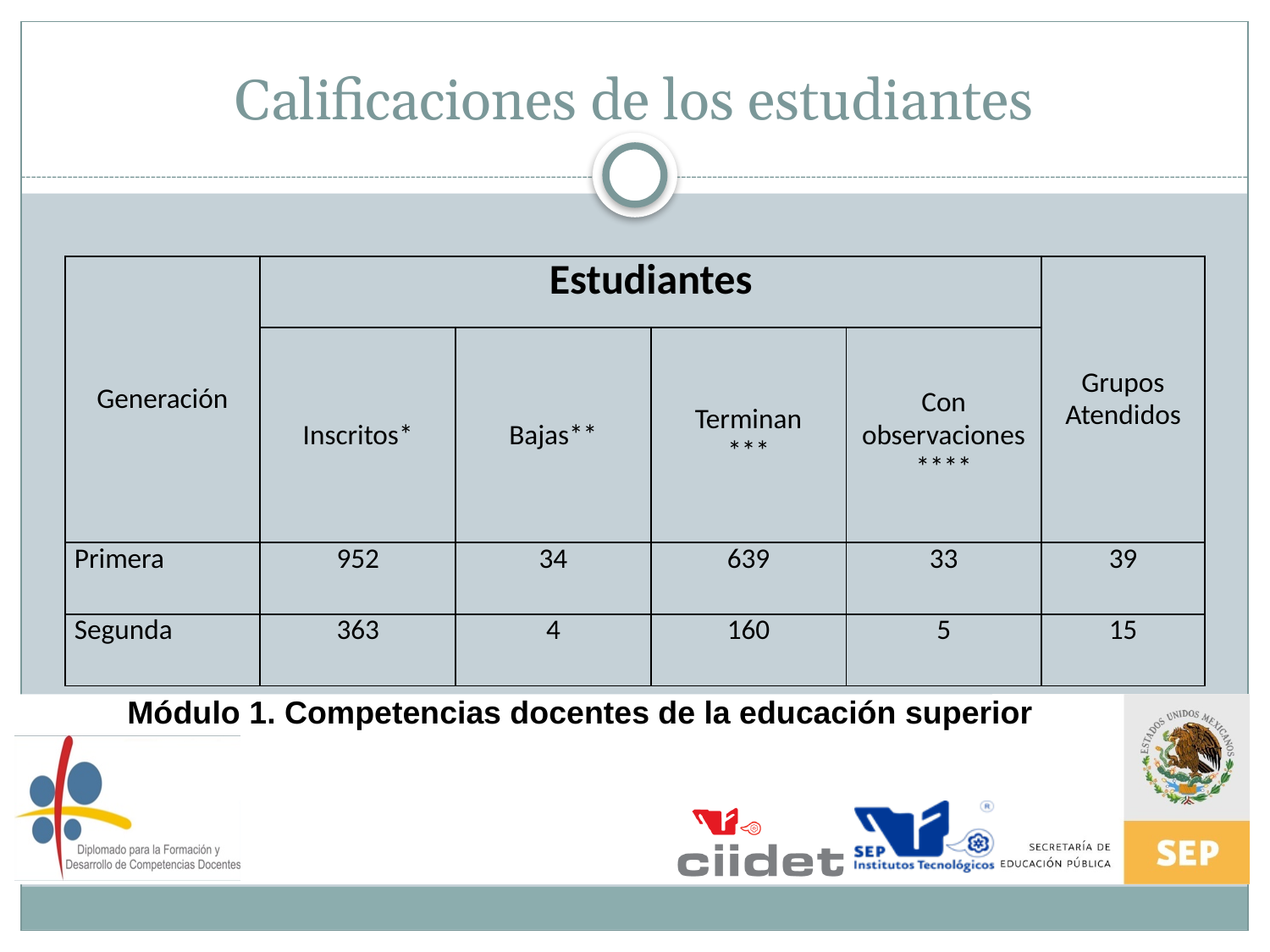

# Calificaciones de los estudiantes
| Generación | Estudiantes |  |  |  | Grupos Atendidos |
| --- | --- | --- | --- | --- | --- |
|  | Inscritos\* | Bajas\*\* | Terminan \*\*\* | Con observaciones \*\*\*\* |  |
| Primera | 952 | 34 | 639 | 33 | 39 |
| Segunda | 363 | 4 | 160 | 5 | 15 |
Módulo 1. Competencias docentes de la educación superior